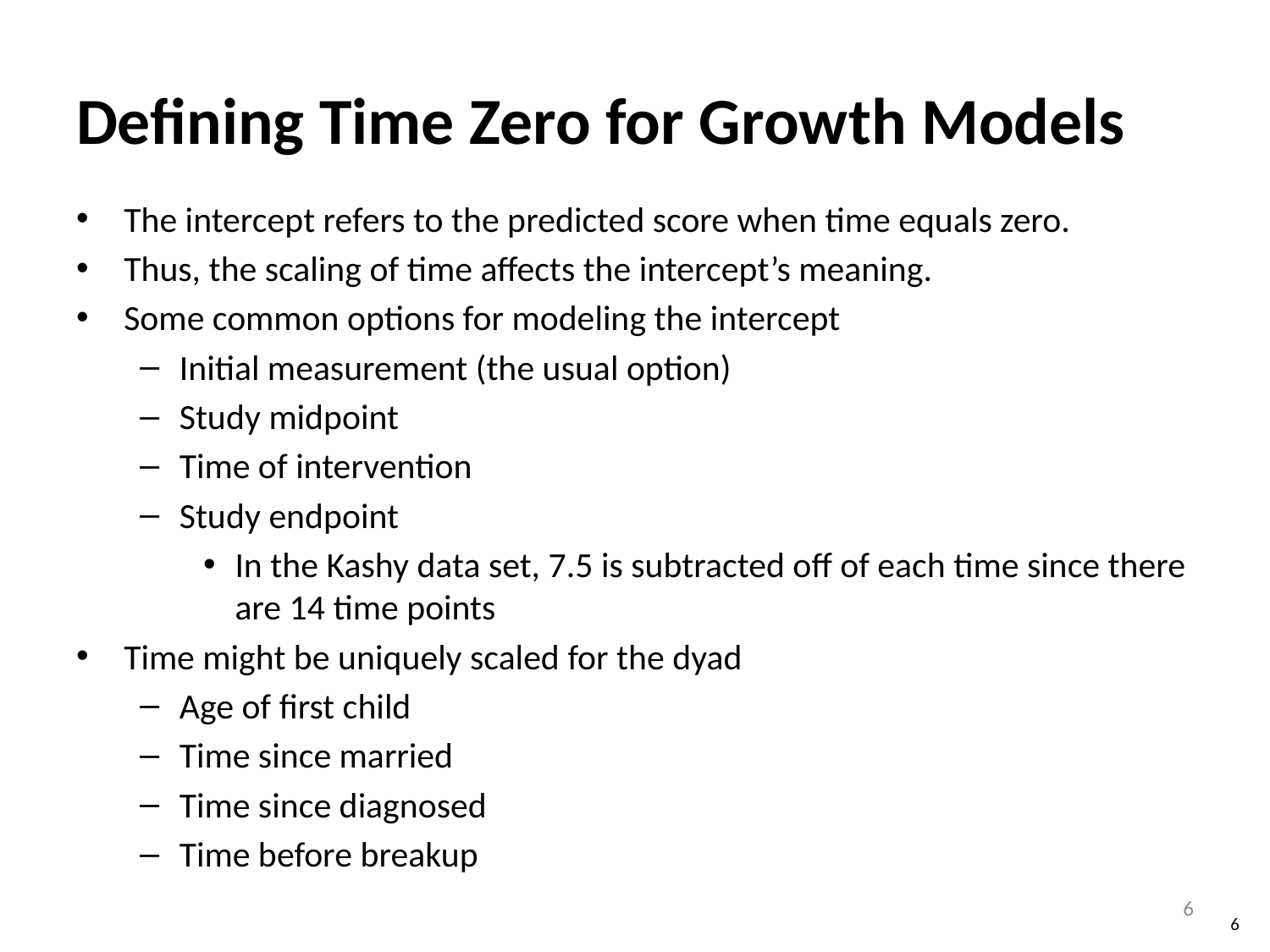

Defining Time Zero for Growth Models
6
The intercept refers to the predicted score when time equals zero.
Thus, the scaling of time affects the intercept’s meaning.
Some common options for modeling the intercept
Initial measurement (the usual option)
Study midpoint
Time of intervention
Study endpoint
In the Kashy data set, 7.5 is subtracted off of each time since there are 14 time points
Time might be uniquely scaled for the dyad
Age of first child
Time since married
Time since diagnosed
Time before breakup
6